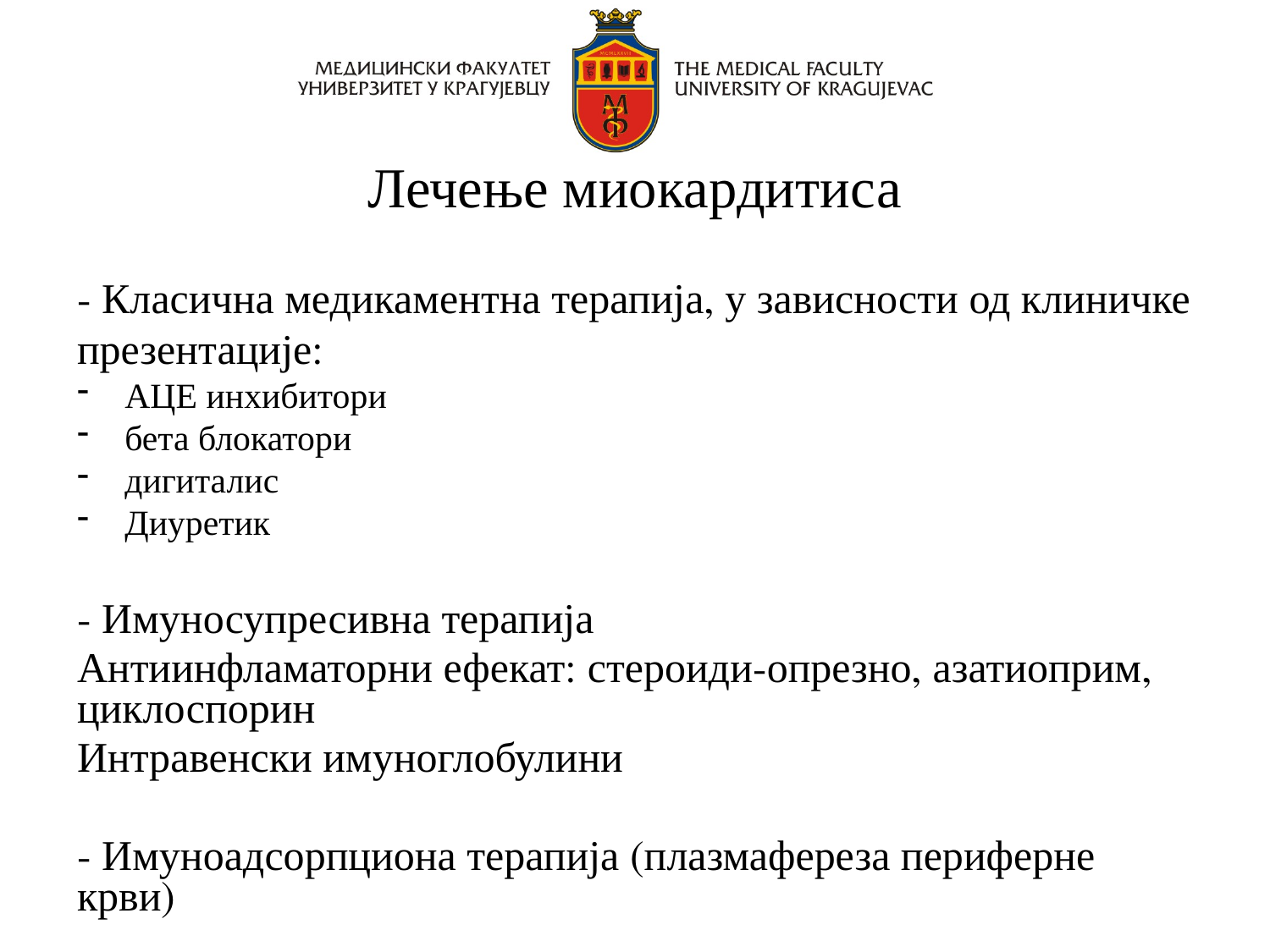

# Лечење миокардитиса
- Класична медикаментна терапија, у зависности од клиничке презентације:
АЦЕ инхибитори
бета блокатори
дигиталис
Диуретик

- Имуносупресивна терапија
Антиинфламаторни ефекат: стероиди-опрезно, азатиоприм, циклоспорин
Интравенски имуноглобулини

- Имуноадсорпциона терапија (плазмафереза периферне крви)